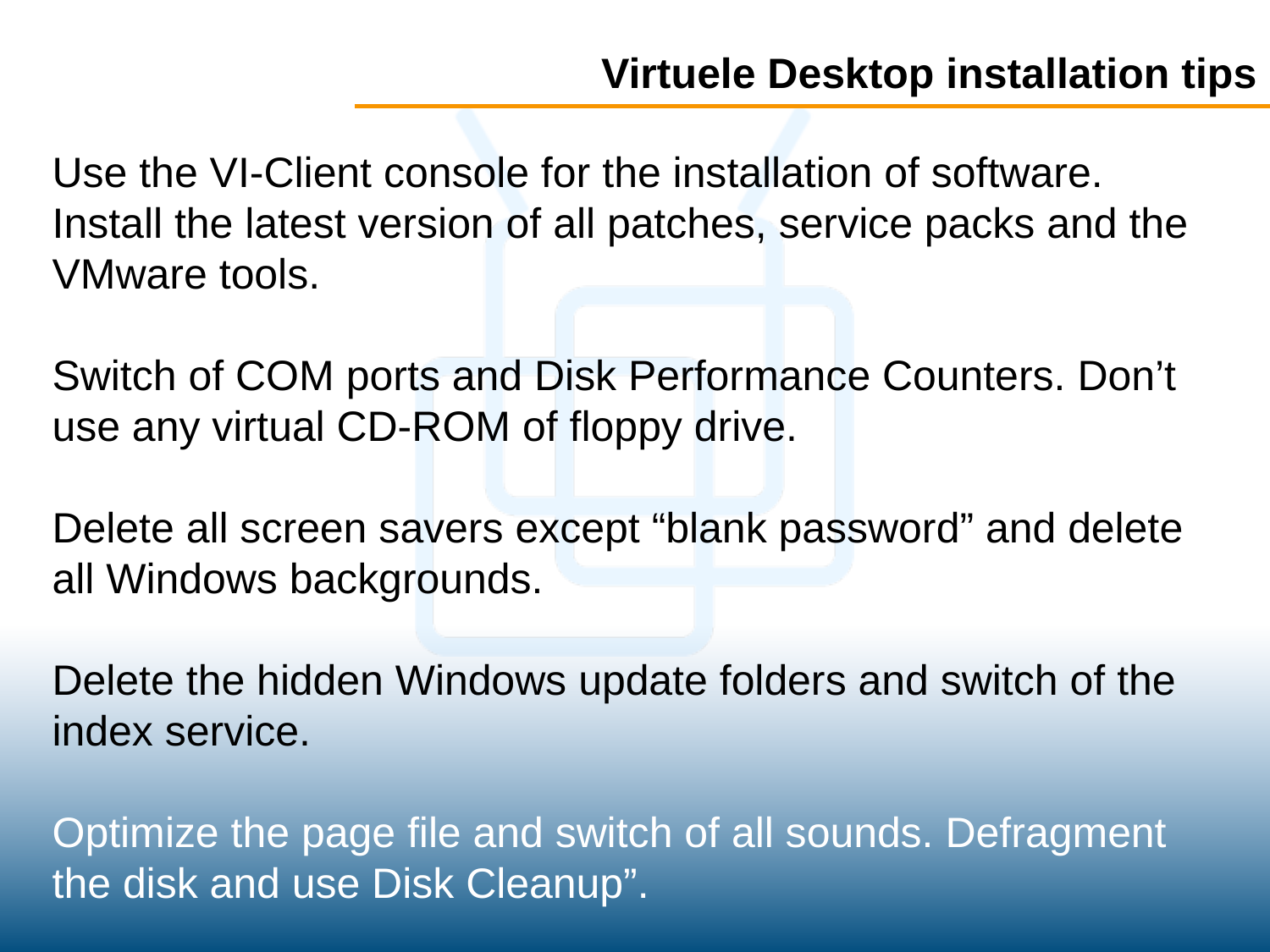

# Virtuele Desktop installation tips

Use the VI-Client console for the installation of software. Install the latest version of all patches, service packs and the VMware tools.
Switch of COM ports and Disk Performance Counters. Don’t use any virtual CD-ROM of floppy drive.
Delete all screen savers except “blank password” and delete all Windows backgrounds.
Delete the hidden Windows update folders and switch of the index service.
Optimize the page file and switch of all sounds. Defragment the disk and use Disk Cleanup”.